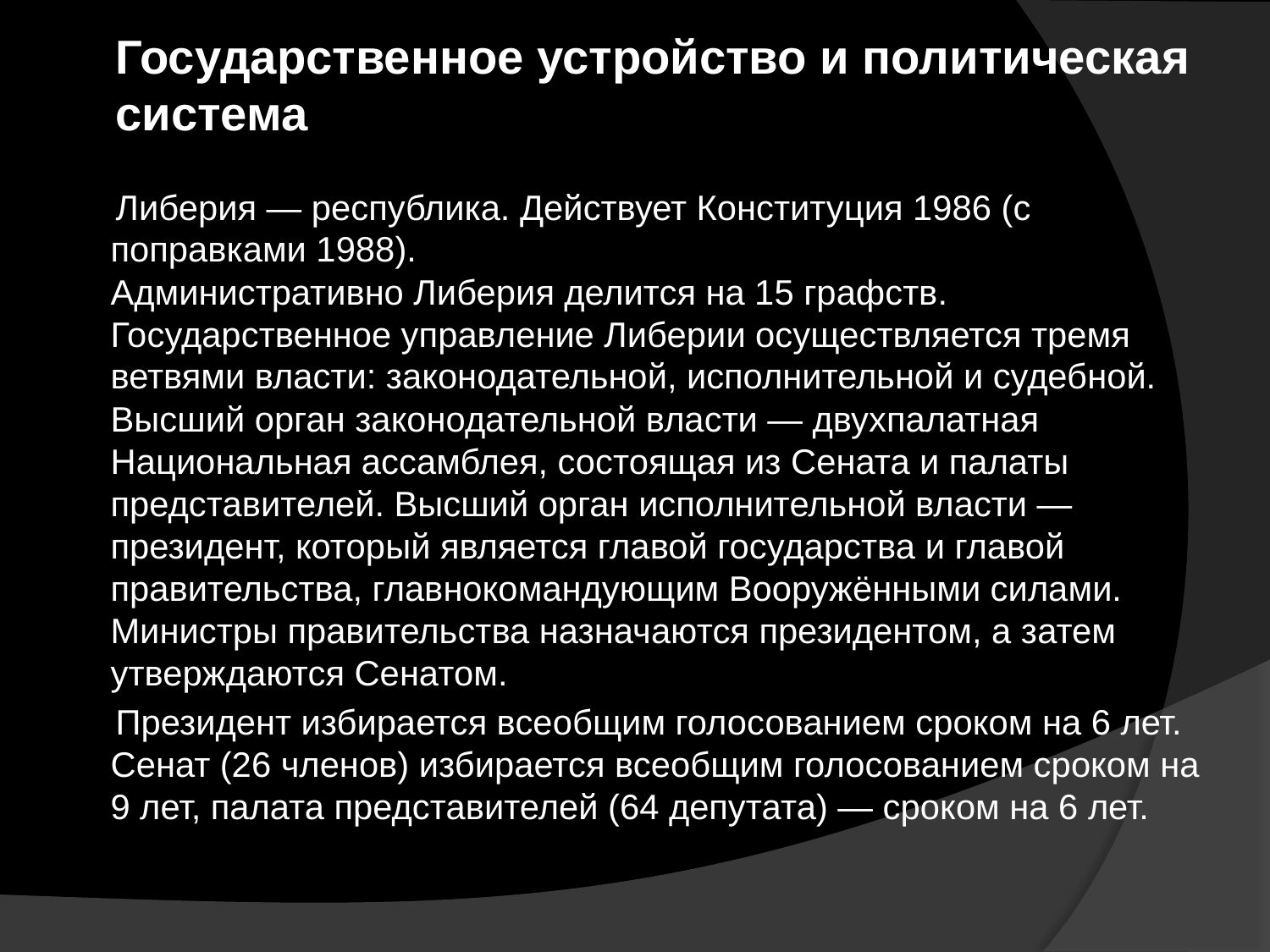

# Государственное устройство и политическая система
      Либерия — республика. Действует Конституция 1986 (с поправками 1988).
Административно Либерия делится на 15 графств. Государственное управление Либерии осуществляется тремя ветвями власти: законодательной, исполнительной и судебной. Высший орган законодательной власти — двухпалатная Национальная ассамблея, состоящая из Сената и палаты представителей. Высший орган исполнительной власти — президент, который является главой государства и главой правительства, главнокомандующим Вооружёнными силами. Министры правительства назначаются президентом, а затем утверждаются Сенатом.
      Президент избирается всеобщим голосованием сроком на 6 лет. Сенат (26 членов) избирается всеобщим голосованием сроком на 9 лет, палата представителей (64 депутата) — сроком на 6 лет.